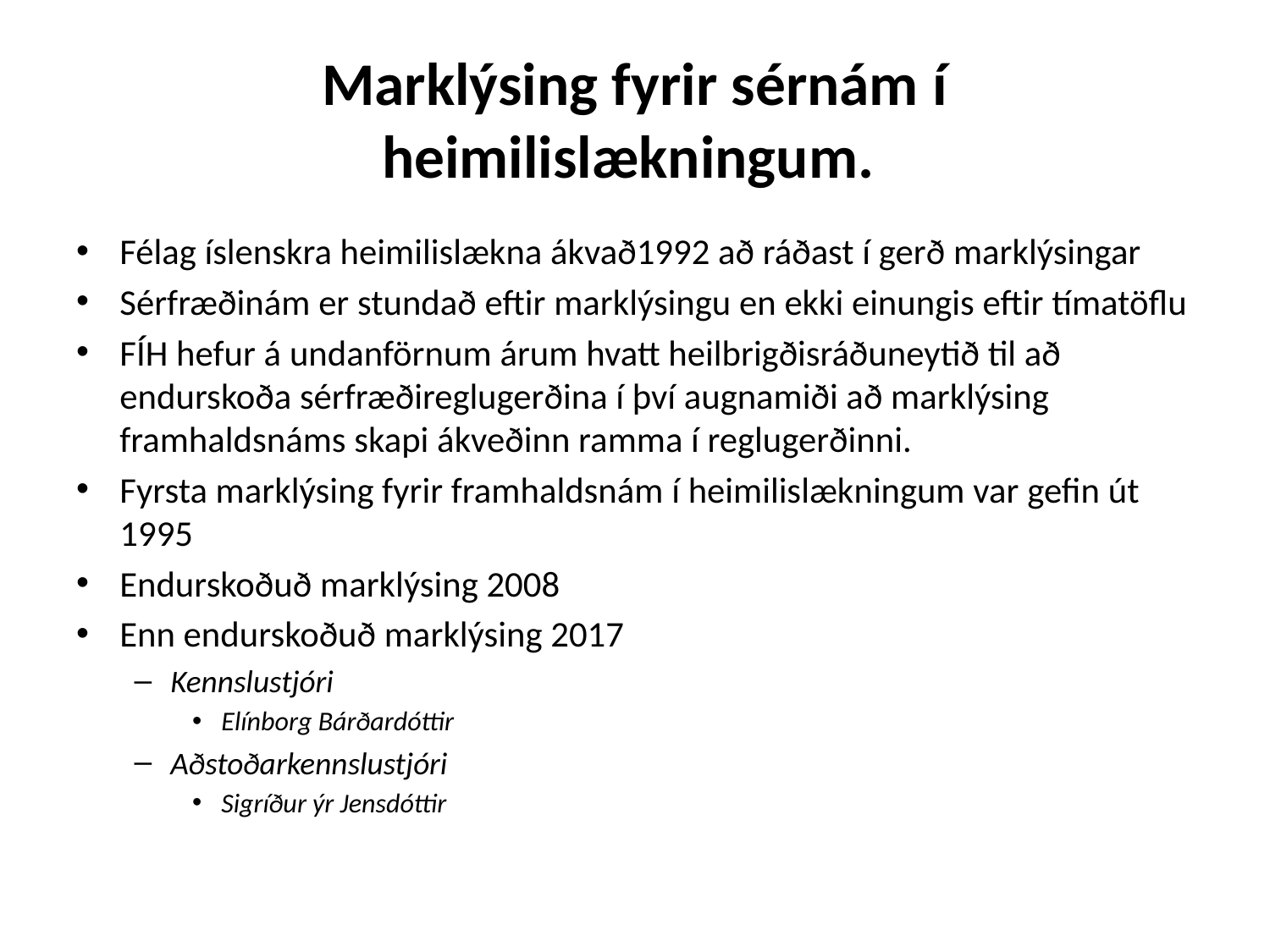

# Marklýsing fyrir sérnám í heimilislækningum.
Félag íslenskra heimilislækna ákvað1992 að ráðast í gerð marklýsingar
Sérfræðinám er stundað eftir marklýsingu en ekki einungis eftir tímatöflu
FÍH hefur á undanförnum árum hvatt heilbrigðisráðuneytið til að endurskoða sérfræðireglugerðina í því augnamiði að marklýsing framhaldsnáms skapi ákveðinn ramma í reglugerðinni.
Fyrsta marklýsing fyrir framhaldsnám í heimilislækningum var gefin út 1995
Endurskoðuð marklýsing 2008
Enn endurskoðuð marklýsing 2017
Kennslustjóri
Elínborg Bárðardóttir
Aðstoðarkennslustjóri
Sigríður ýr Jensdóttir